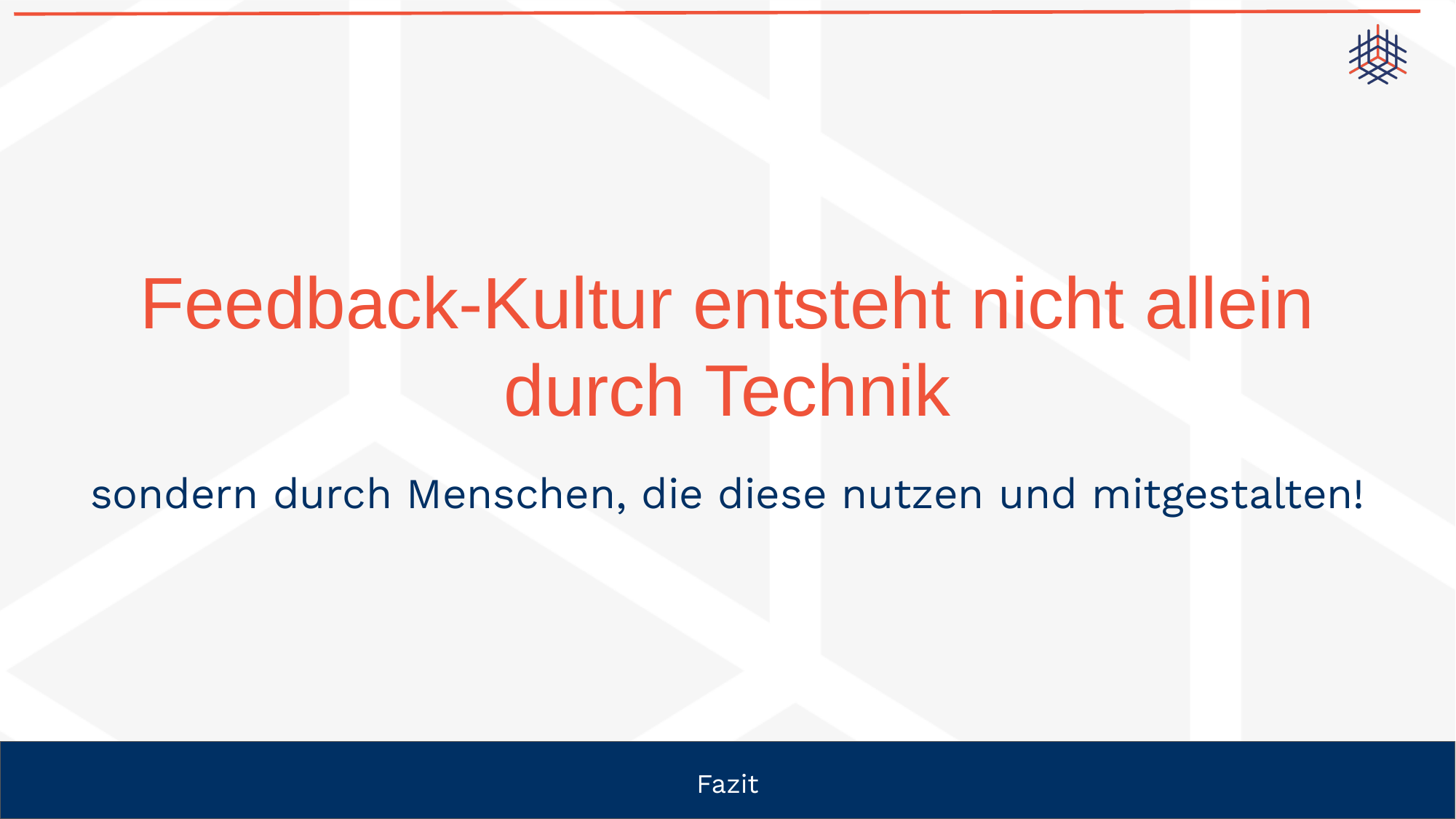

# Feedback-Kultur entsteht nicht allein durch Technik
sondern durch Menschen, die diese nutzen und mitgestalten!

Fazit